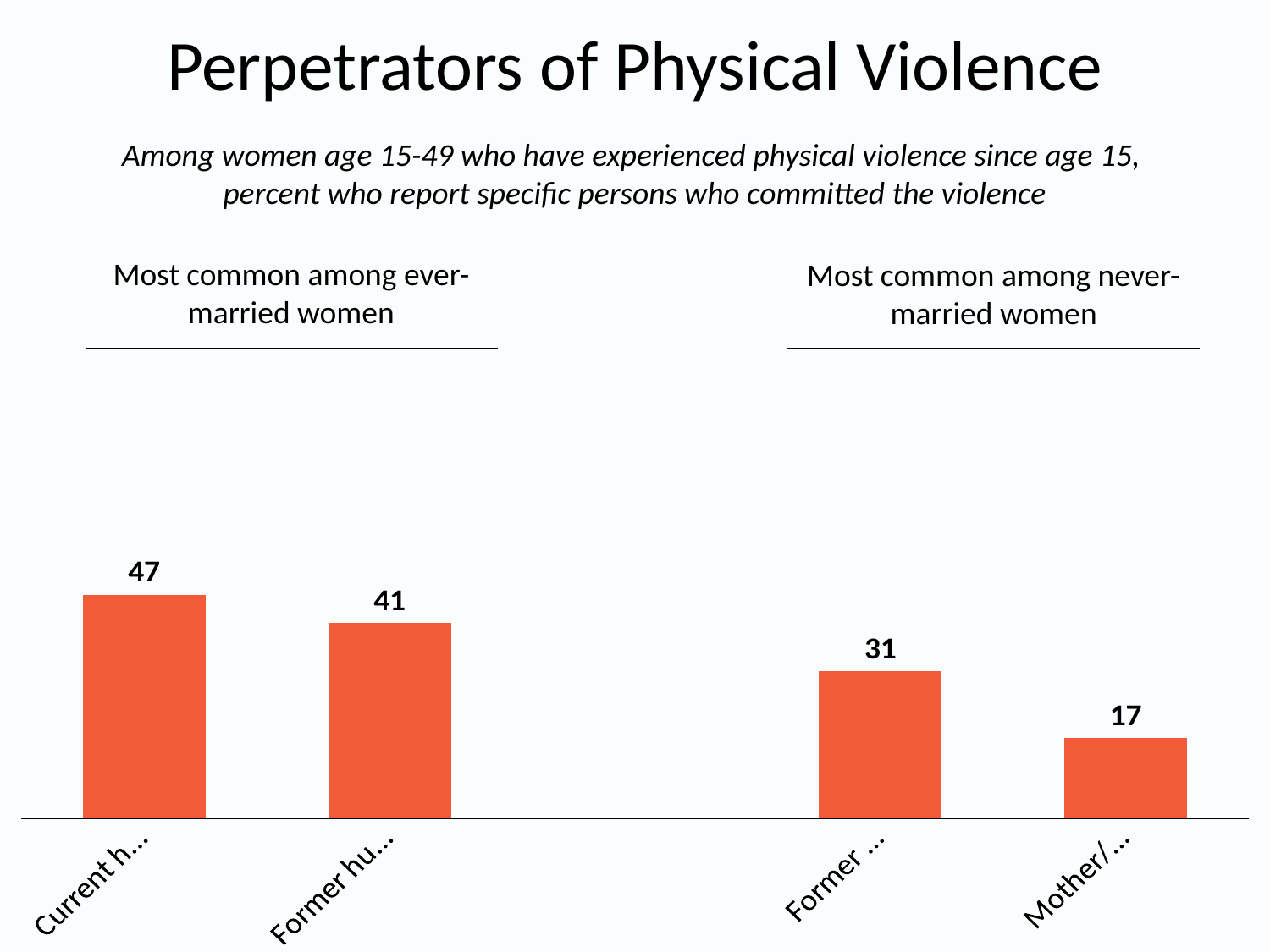

# Perpetrators of Physical Violence
Among women age 15-49 who have experienced physical violence since age 15,
percent who report specific persons who committed the violence

### Chart

| Category | Series 1 |
|---|---|
| Current husband/partner | 47.0 |
| Former husband/partner | 41.0 |
|  | None |
| Former boyfriend | 31.0 |
| Mother/step-mother | 17.0 |
Most common among ever-married women
Most common among never- married women